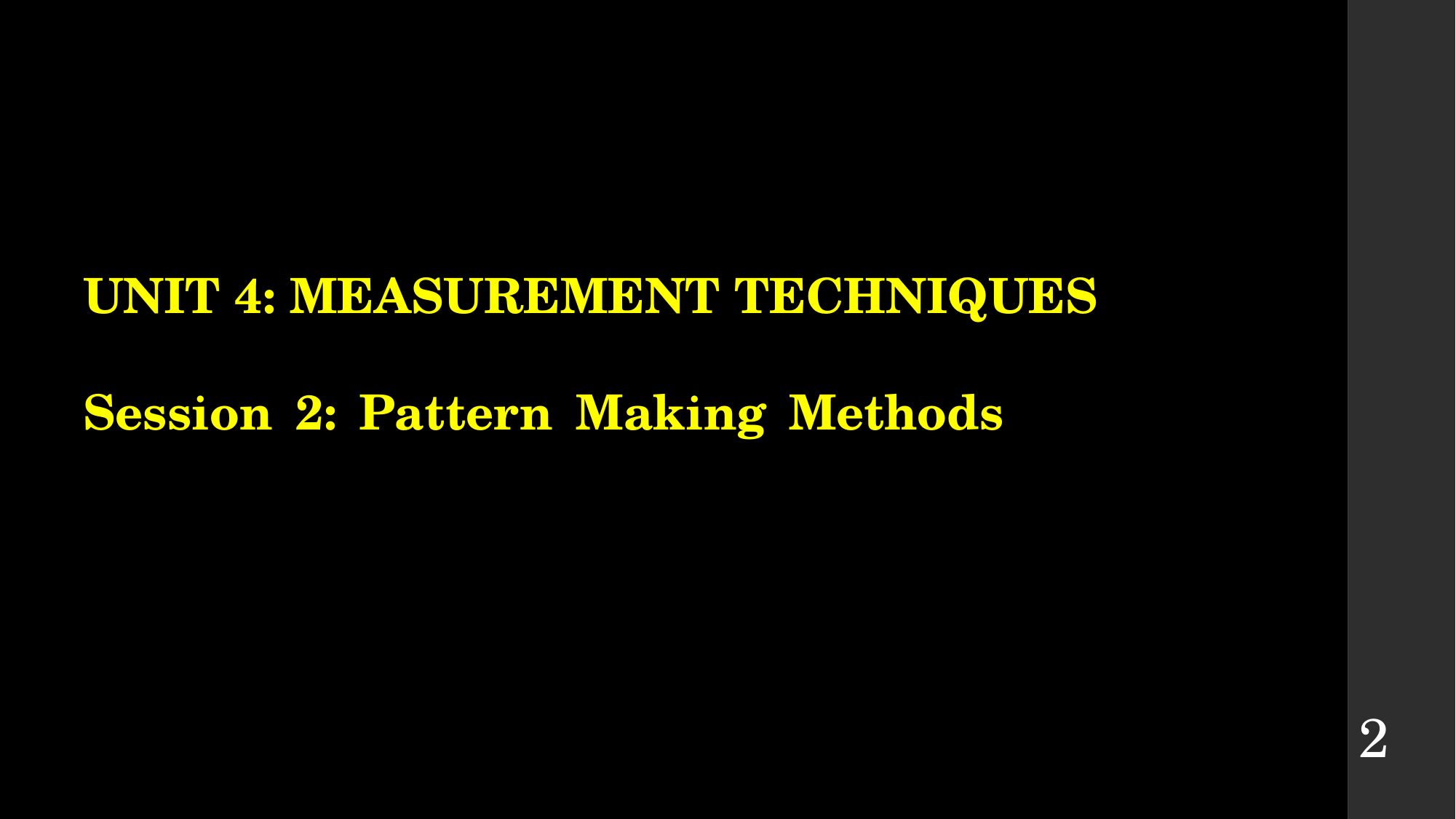

UNIT 4: MEASUREMENT TECHNIQUES

Session 2: Pattern Making Methods Importance and Method of Taking Body Measurements
2